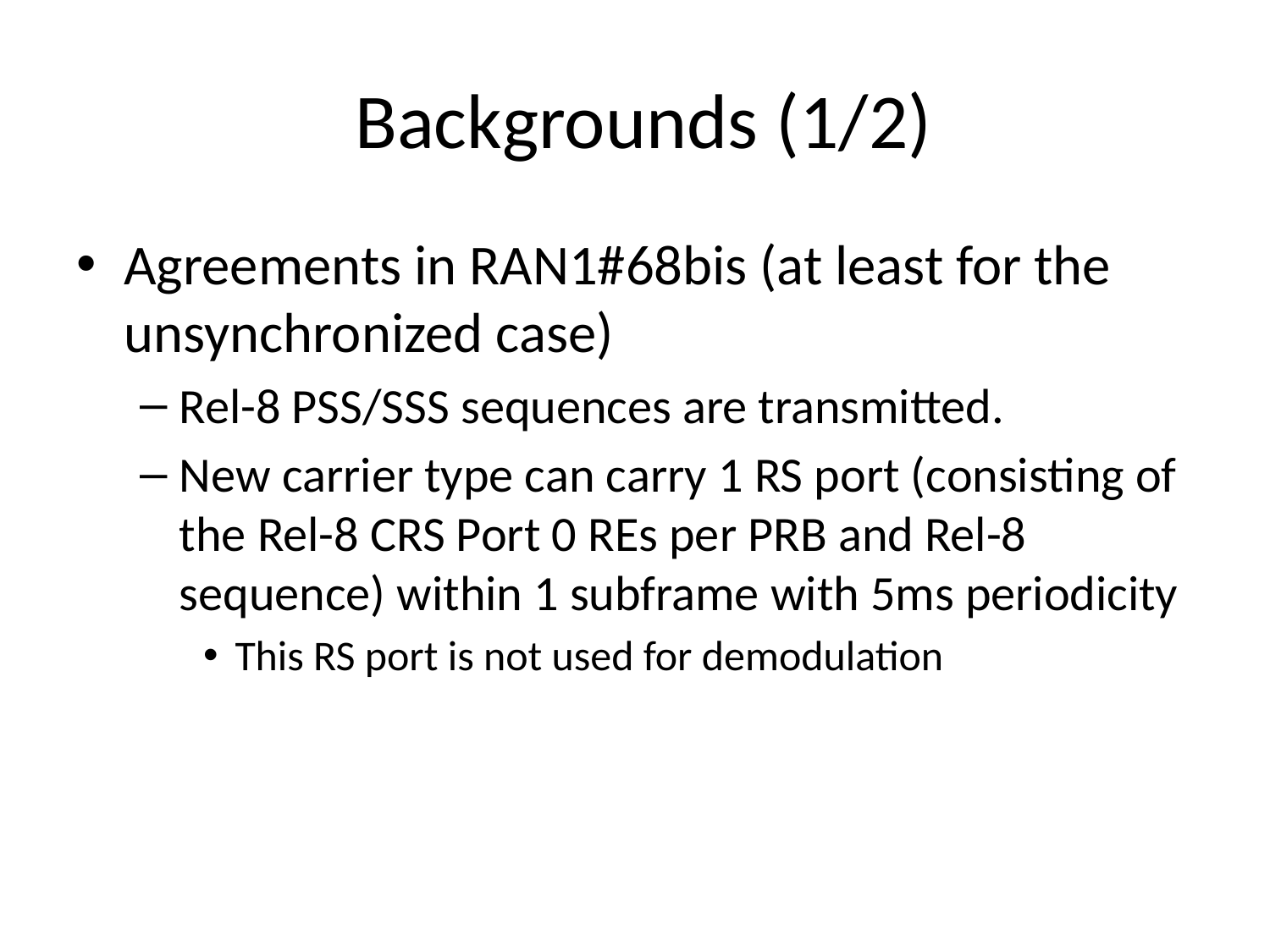

# Backgrounds (1/2)
Agreements in RAN1#68bis (at least for the unsynchronized case)
Rel-8 PSS/SSS sequences are transmitted.
New carrier type can carry 1 RS port (consisting of the Rel-8 CRS Port 0 REs per PRB and Rel-8 sequence) within 1 subframe with 5ms periodicity
This RS port is not used for demodulation